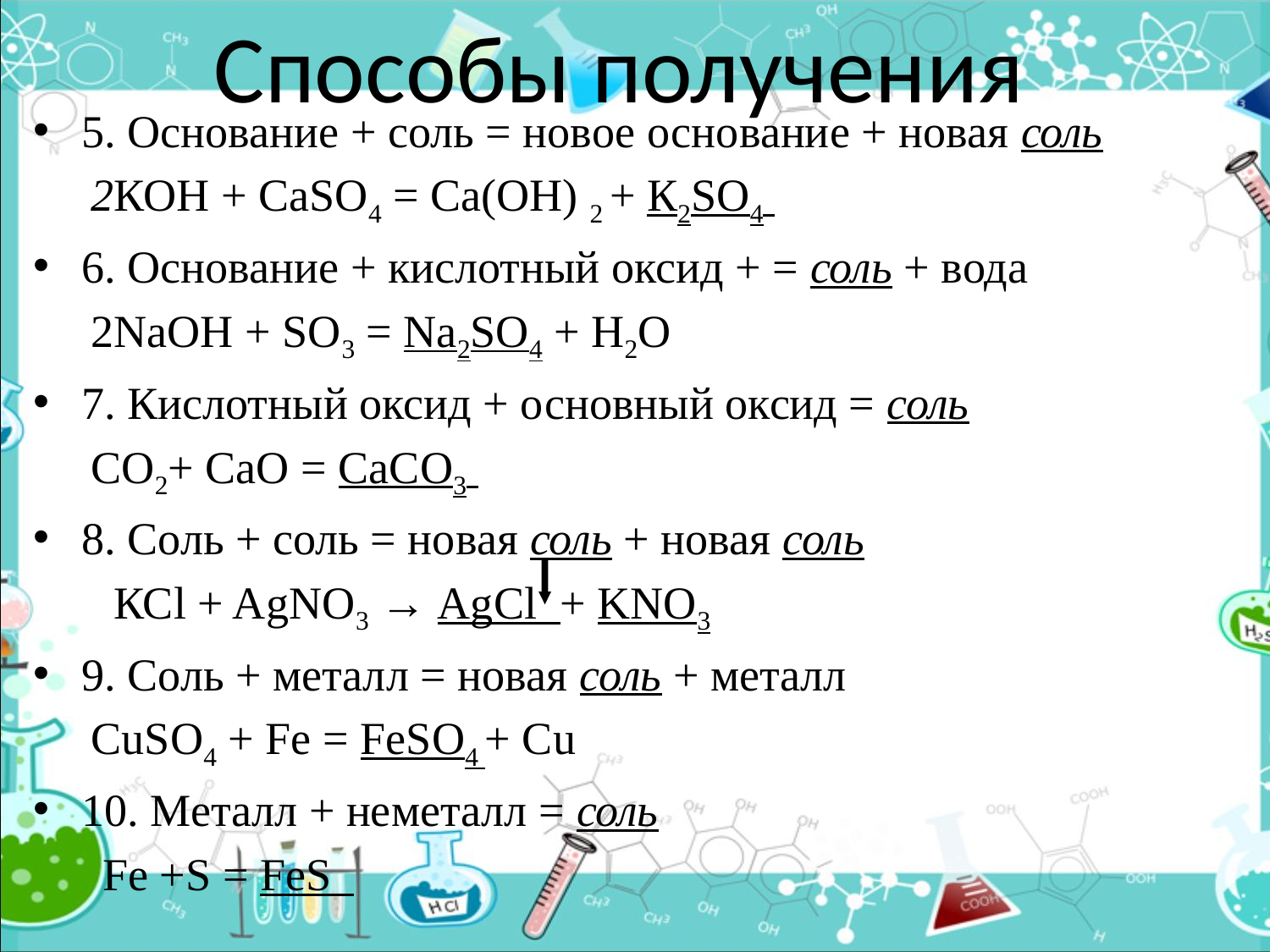

# Способы получения
5. Основание + соль = новое основание + новая соль
     2КОН + СаSO4 = Са(ОН) 2 + К2SO4
6. Основание + кислотный оксид + = соль + вода
     2NaOH + SO3 = Na2SO4 + H2O
7. Кислотный оксид + основный оксид = соль
     СО2+ СаО = СаСО3
8. Соль + соль = новая соль + новая соль
       КСl + AgNO3 → AgCl  + KNO3
9. Соль + металл = новая соль + металл
     CuSO4 + Fe = FeSO4 + Cu
10. Металл + неметалл = соль
      Fe +S = FeS